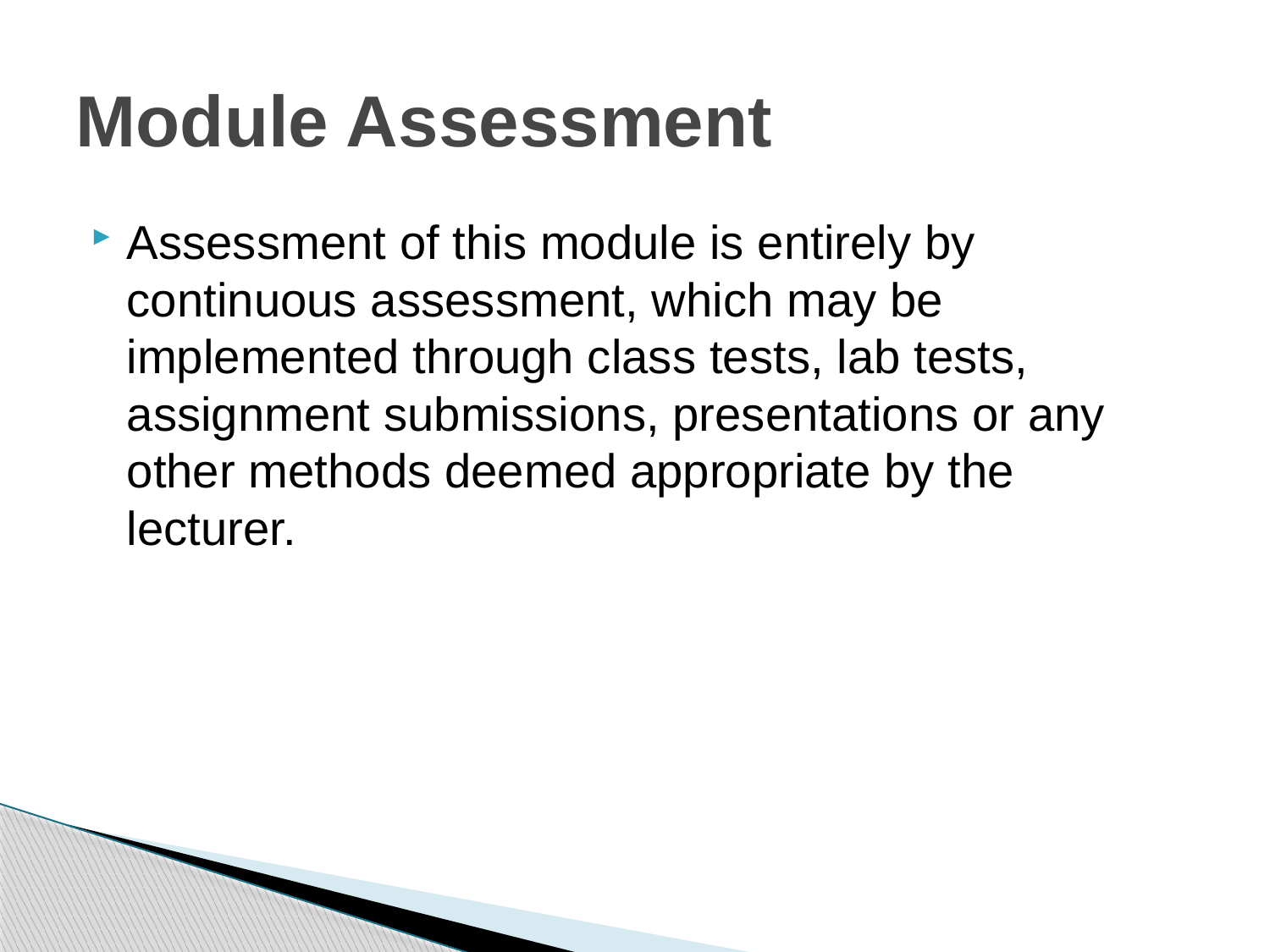

# Module Assessment
Assessment of this module is entirely by continuous assessment, which may be implemented through class tests, lab tests, assignment submissions, presentations or any other methods deemed appropriate by the lecturer.